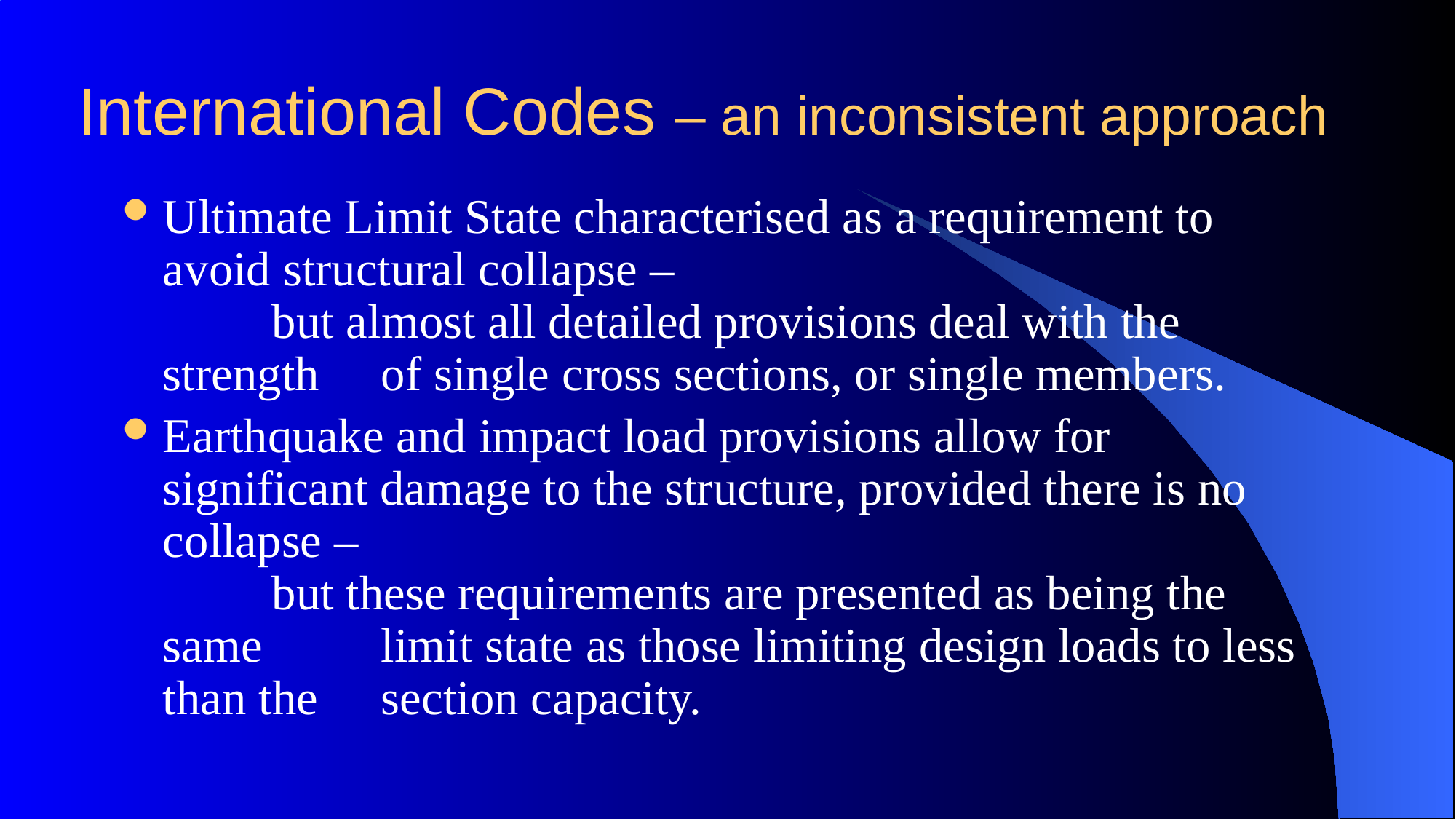

# International Codes – an inconsistent approach
Ultimate Limit State characterised as a requirement to avoid structural collapse –
	but almost all detailed provisions deal with the strength 	of single cross sections, or single members.
Earthquake and impact load provisions allow for significant damage to the structure, provided there is no collapse –
	but these requirements are presented as being the same 	limit state as those limiting design loads to less than the 	section capacity.